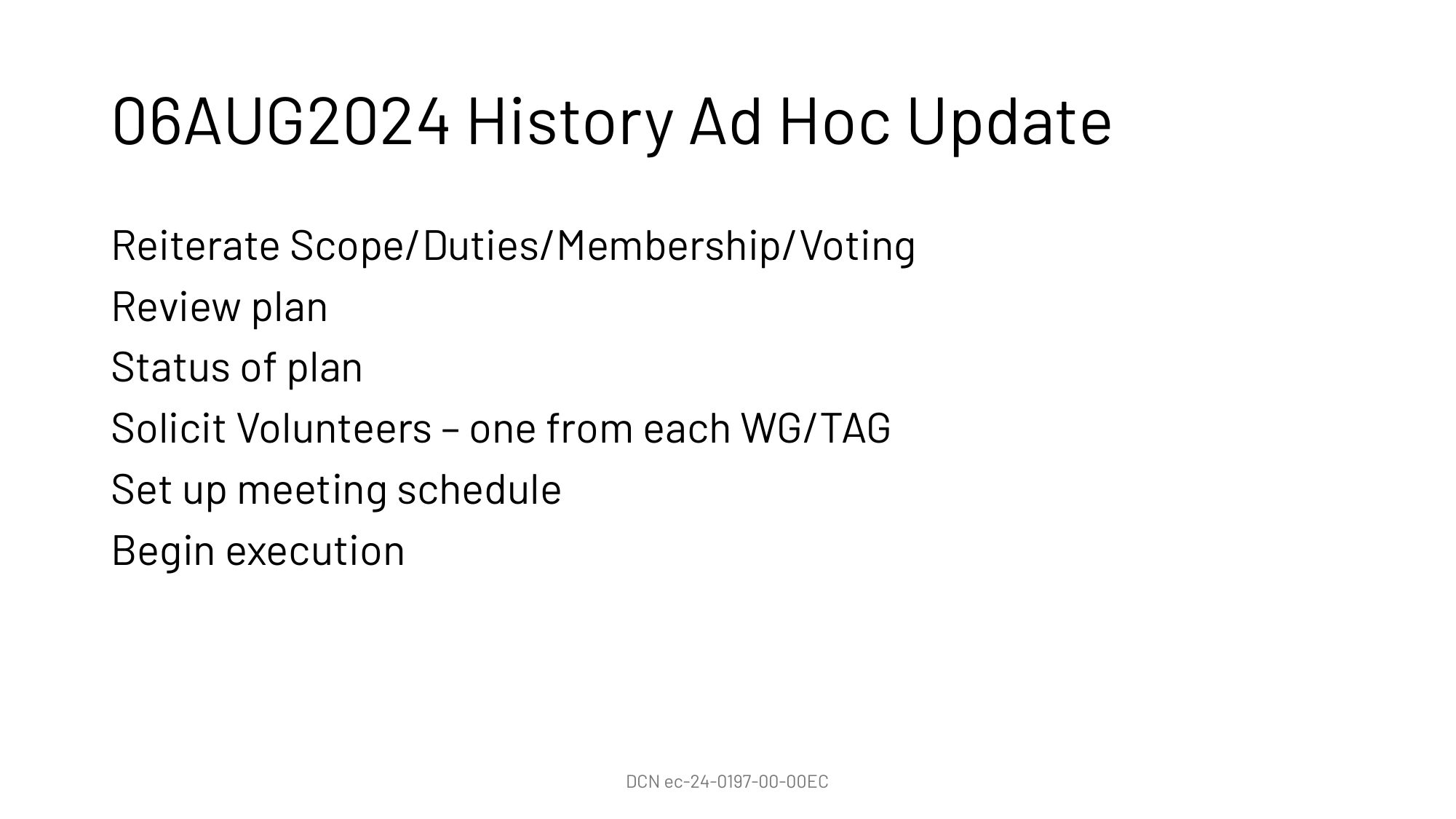

# 06AUG2024 History Ad Hoc Update
Reiterate Scope/Duties/Membership/Voting
Review plan
Status of plan
Solicit Volunteers – one from each WG/TAG
Set up meeting schedule
Begin execution
DCN ec-24-0197-00-00EC